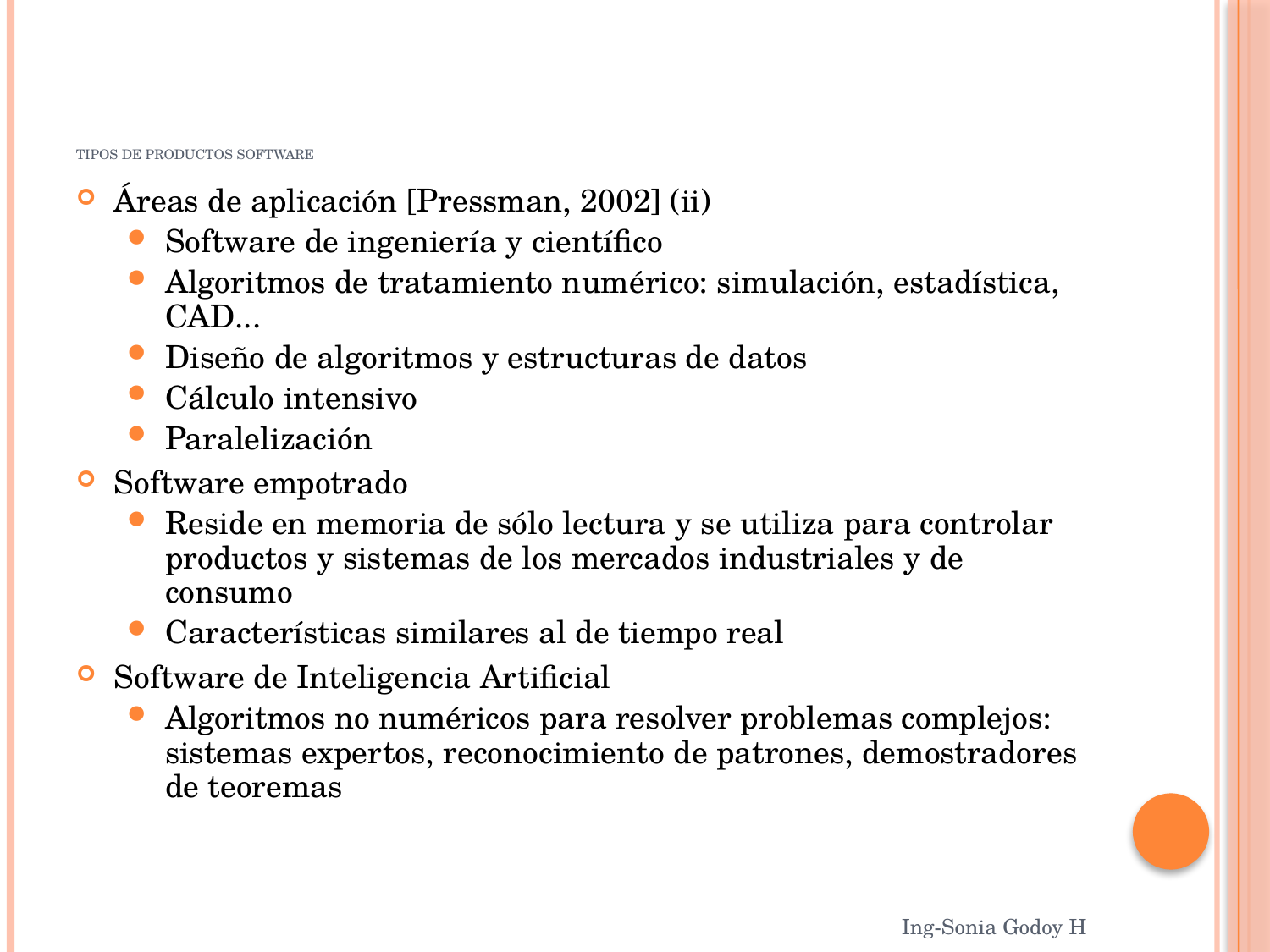

# Tipos de productos software
Áreas de aplicación [Pressman, 2002] (ii)
Software de ingeniería y científico
Algoritmos de tratamiento numérico: simulación, estadística, CAD...
Diseño de algoritmos y estructuras de datos
Cálculo intensivo
Paralelización
Software empotrado
Reside en memoria de sólo lectura y se utiliza para controlar productos y sistemas de los mercados industriales y de consumo
Características similares al de tiempo real
Software de Inteligencia Artificial
Algoritmos no numéricos para resolver problemas complejos: sistemas expertos, reconocimiento de patrones, demostradores de teoremas
Ing-Sonia Godoy H